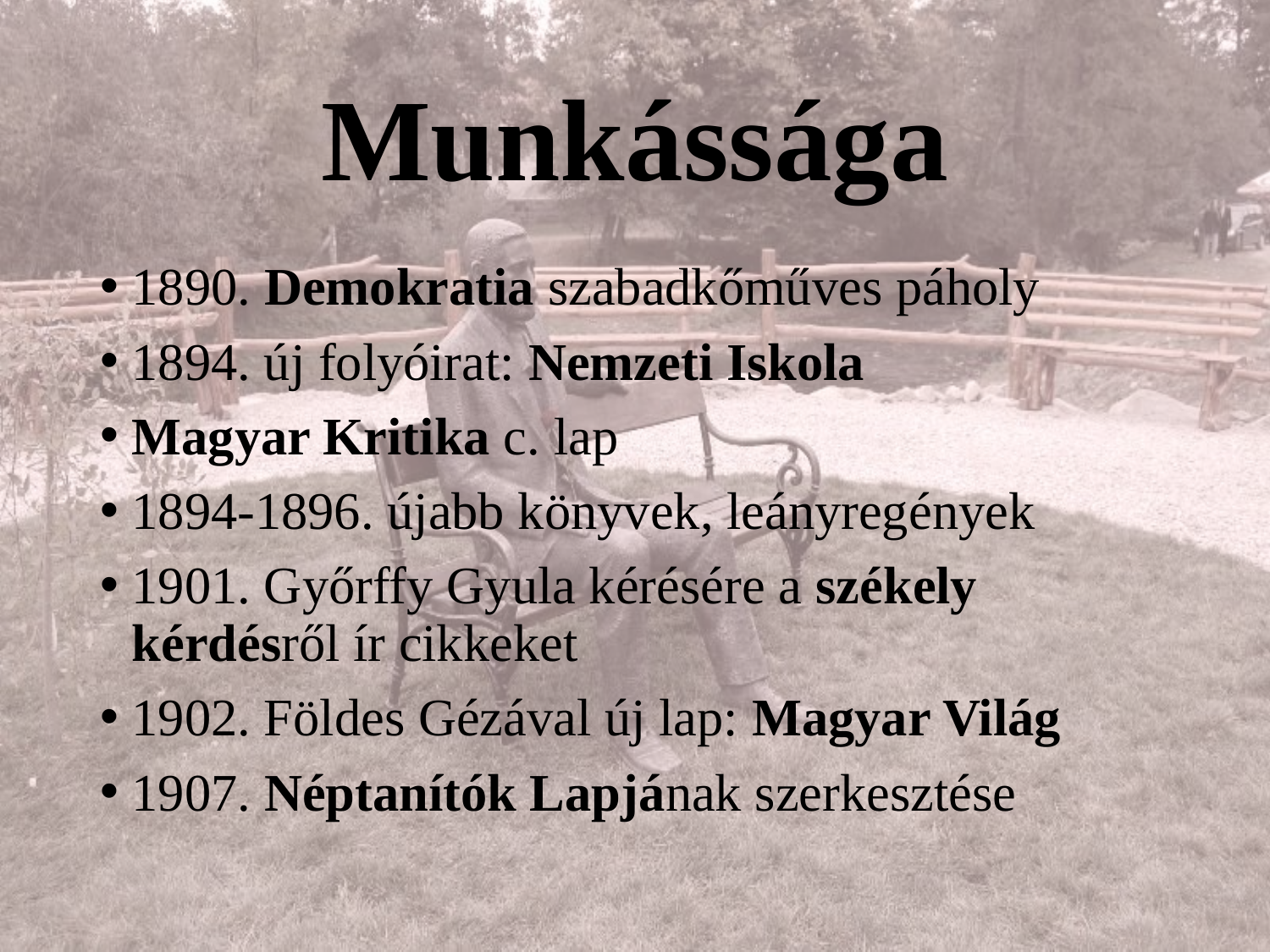

# Munkássága
1890. Demokratia szabadkőműves páholy
1894. új folyóirat: Nemzeti Iskola
Magyar Kritika c. lap
1894-1896. újabb könyvek, leányregények
1901. Győrffy Gyula kérésére a székely kérdésről ír cikkeket
1902. Földes Gézával új lap: Magyar Világ
1907. Néptanítók Lapjának szerkesztése